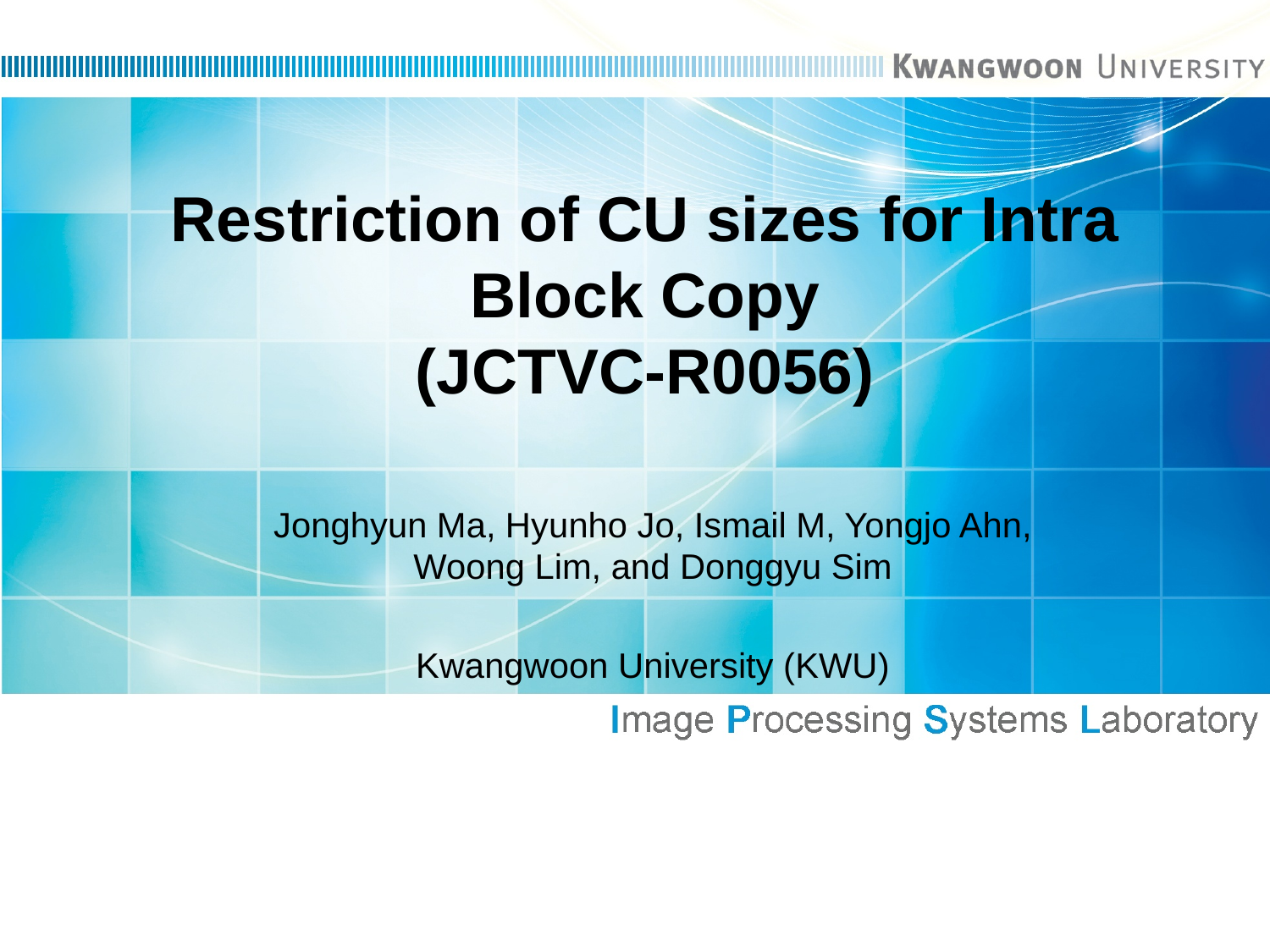

# Restriction of CU sizes for Intra Block Copy (JCTVC-R0056)
Jonghyun Ma, Hyunho Jo, Ismail M, Yongjo Ahn, Woong Lim, and Donggyu Sim

Kwangwoon University (KWU)